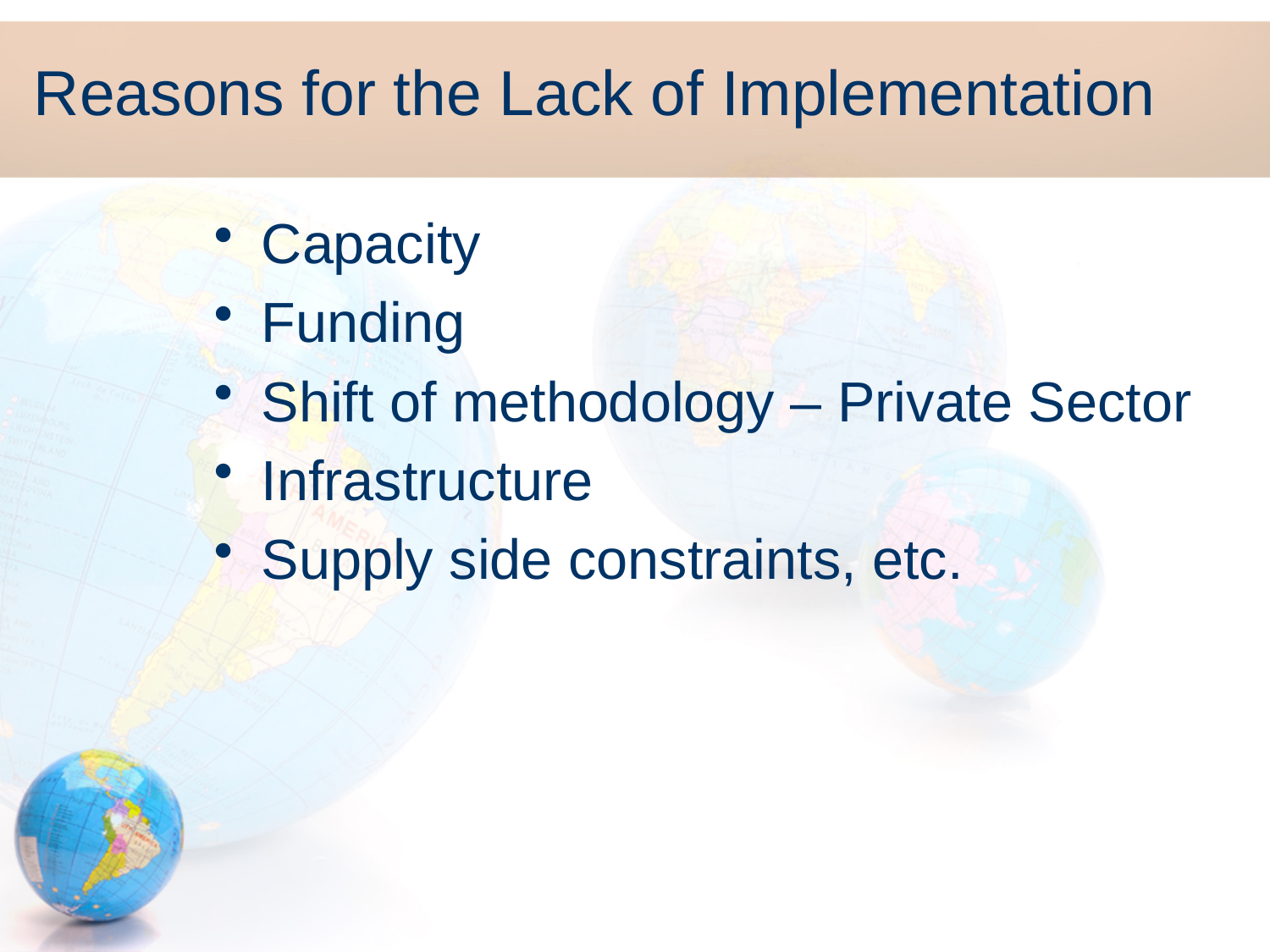

# Reasons for the Lack of Implementation
Capacity
Funding
Shift of methodology – Private Sector
Infrastructure
Supply side constraints, etc.